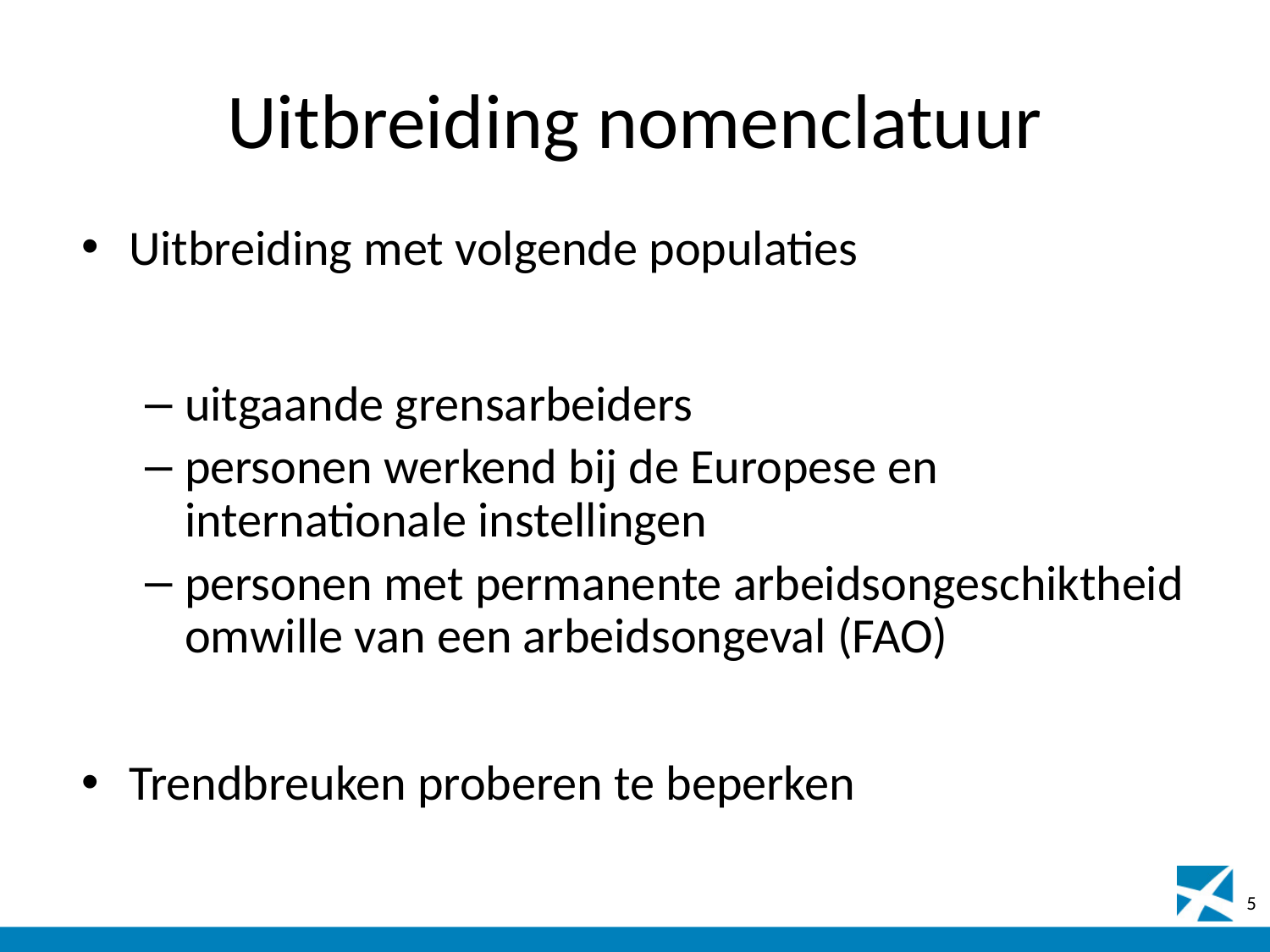

# Uitbreiding nomenclatuur
Uitbreiding met volgende populaties

uitgaande grensarbeiders
personen werkend bij de Europese en internationale instellingen
personen met permanente arbeidsongeschiktheid omwille van een arbeidsongeval (FAO)

Trendbreuken proberen te beperken